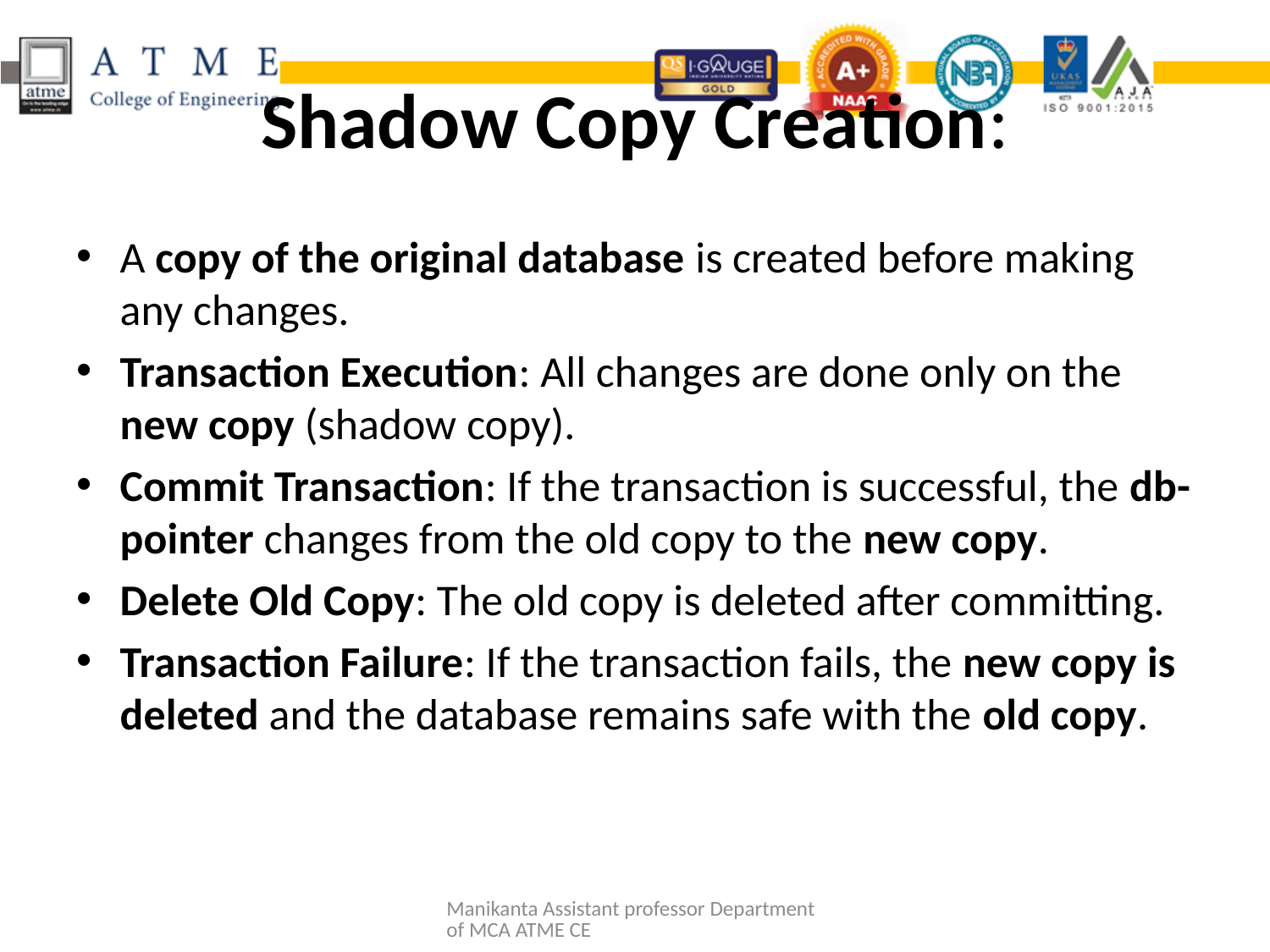

# Shadow Copy Creation:
A copy of the original database is created before making any changes.
Transaction Execution: All changes are done only on the new copy (shadow copy).
Commit Transaction: If the transaction is successful, the db-pointer changes from the old copy to the new copy.
Delete Old Copy: The old copy is deleted after committing.
Transaction Failure: If the transaction fails, the new copy is deleted and the database remains safe with the old copy.
Manikanta Assistant professor Department of MCA ATME CE